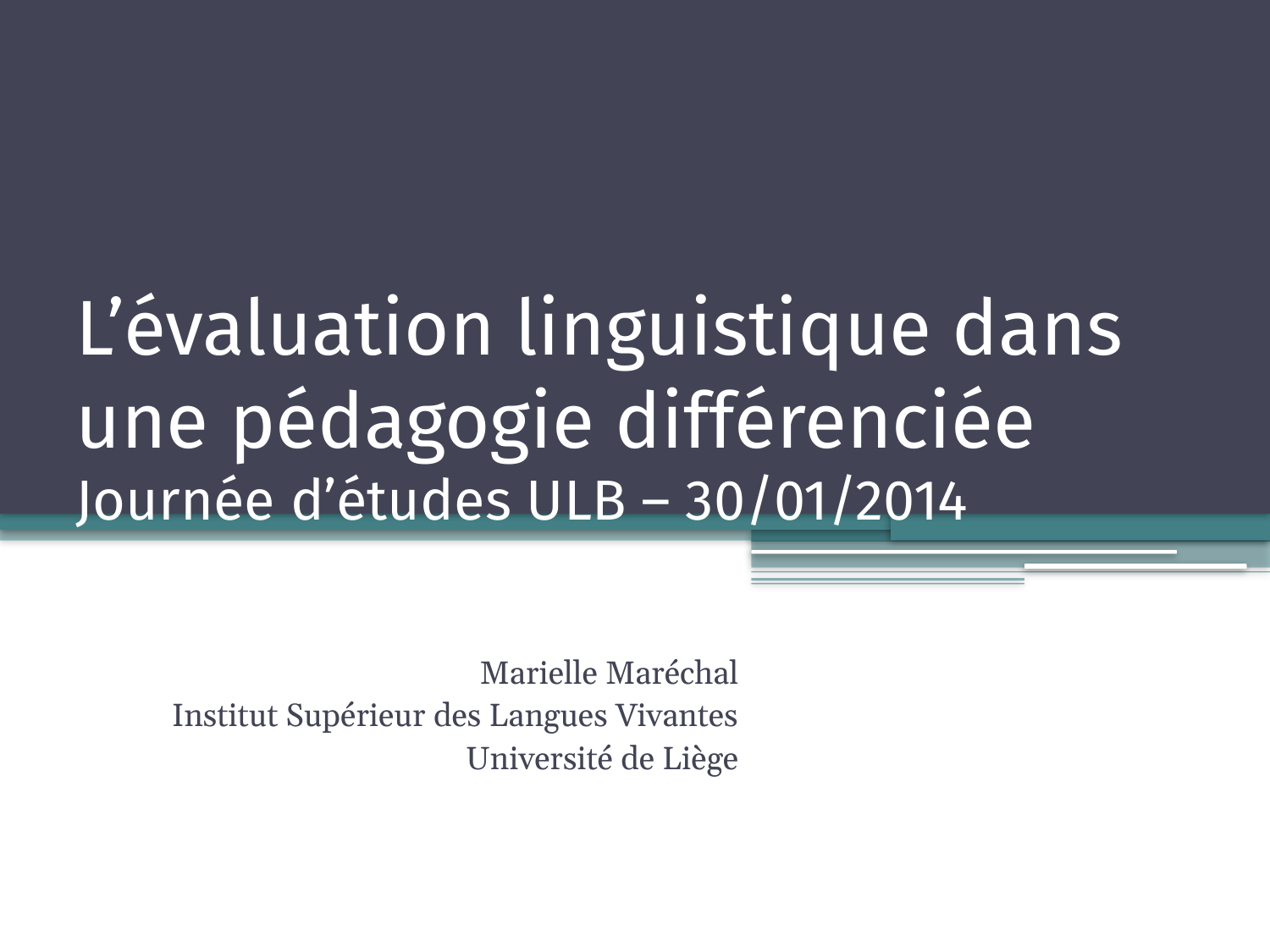

# L’évaluation linguistique dans une pédagogie différenciée Journée d’études ULB – 30/01/2014
Marielle Maréchal
Institut Supérieur des Langues Vivantes
Université de Liège